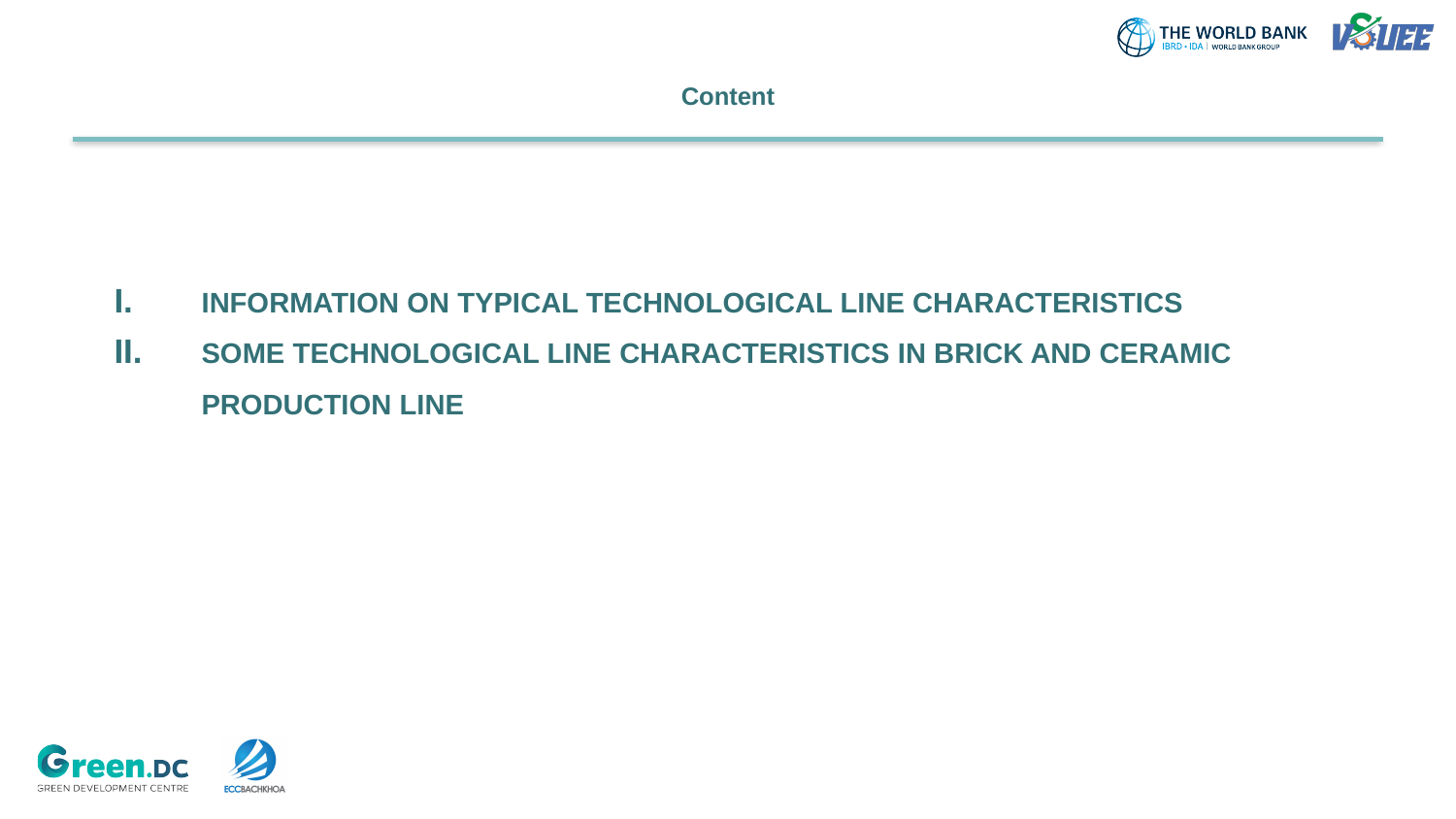

# Content
INFORMATION ON TYPICAL TECHNOLOGICAL LINE CHARACTERISTICS
SOME TECHNOLOGICAL LINE CHARACTERISTICS IN BRICK AND CERAMIC PRODUCTION LINE